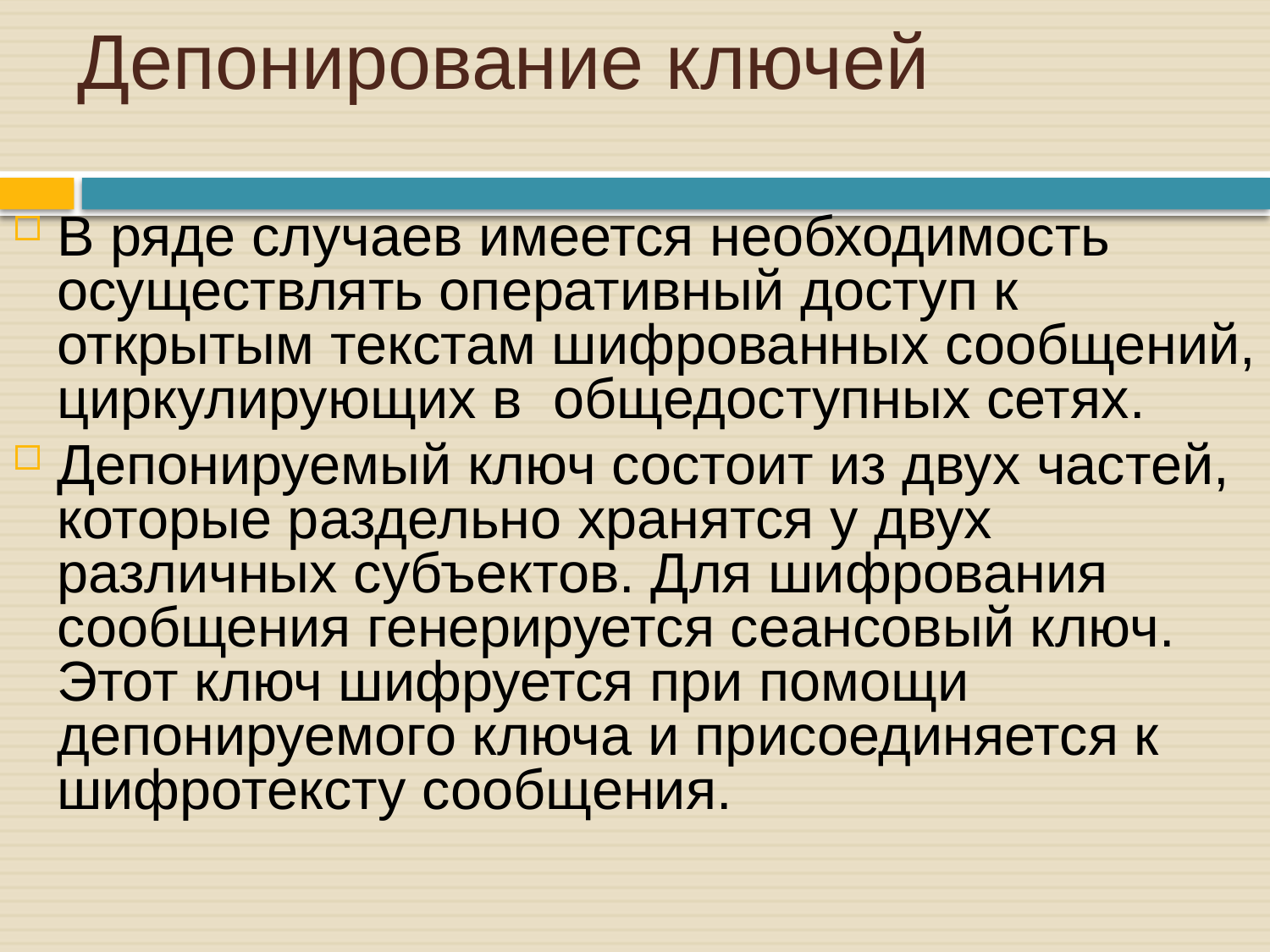

# Депонирование ключей
В ряде случаев имеется необходимость осуществлять оперативный доступ к открытым текстам шифрованных сообщений, циркулирующих в  общедоступных сетях.
Депонируемый ключ состоит из двух частей, которые раздельно хранятся у двух различных субъектов. Для шифрования сообщения генерируется сеансовый ключ. Этот ключ шифруется при помощи депонируемого ключа и присоединяется к шифротексту сообщения.